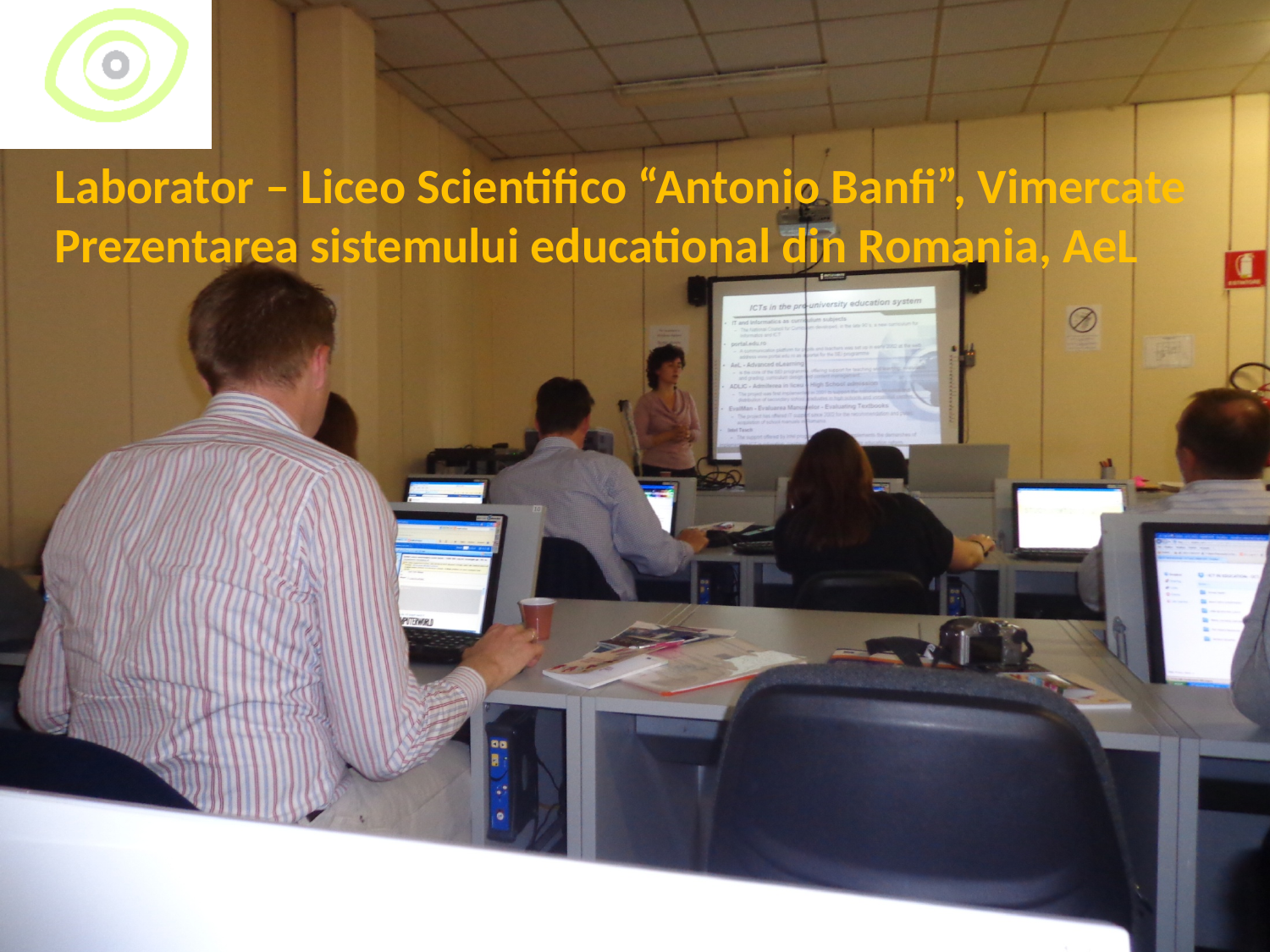

Laborator – Liceo Scientifico “Antonio Banfi”, Vimercate
Prezentarea sistemului educational din Romania, AeL